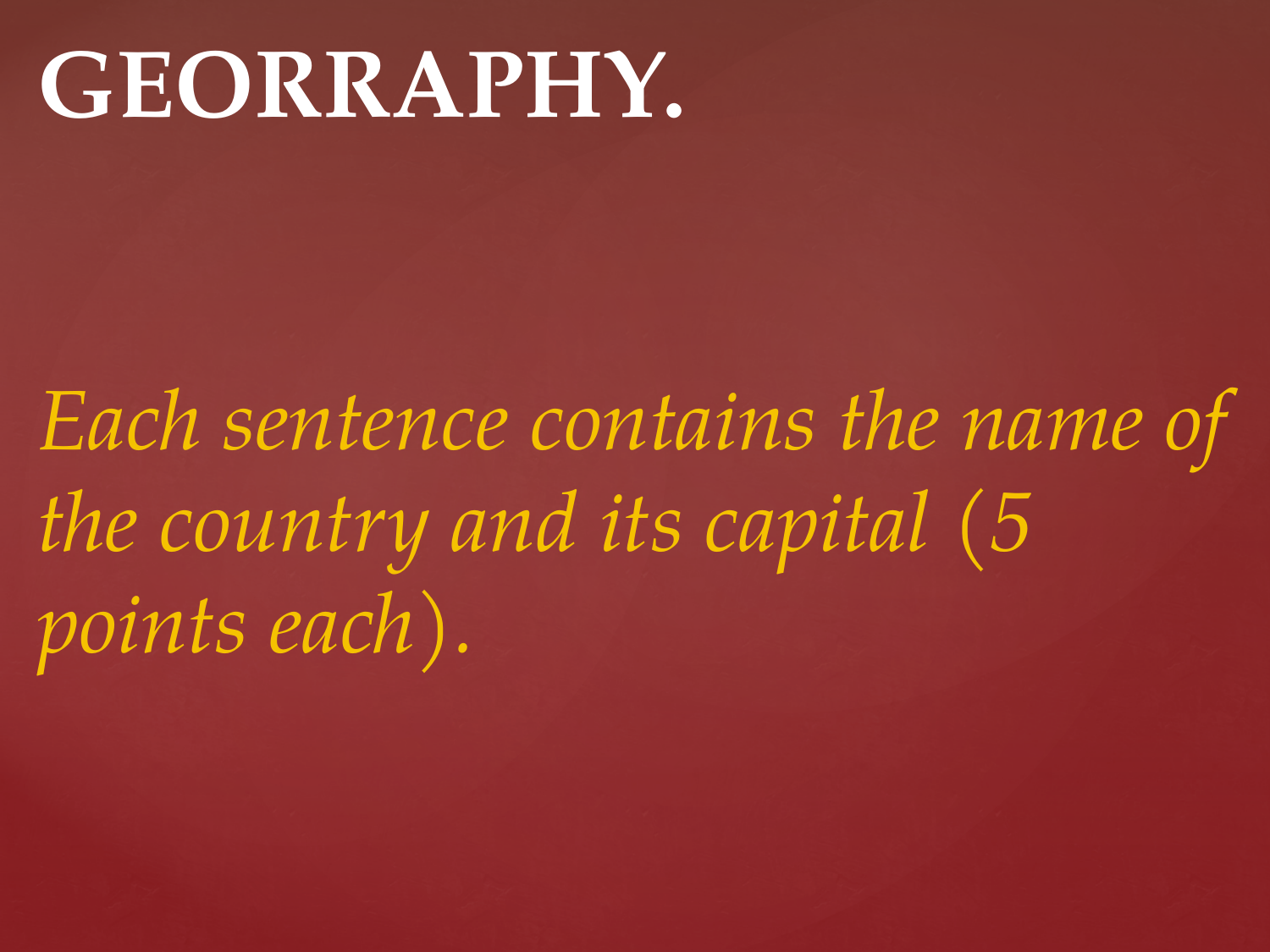

GEORRAPHY.

Each sentence contains the name of the country and its capital (5 points each).